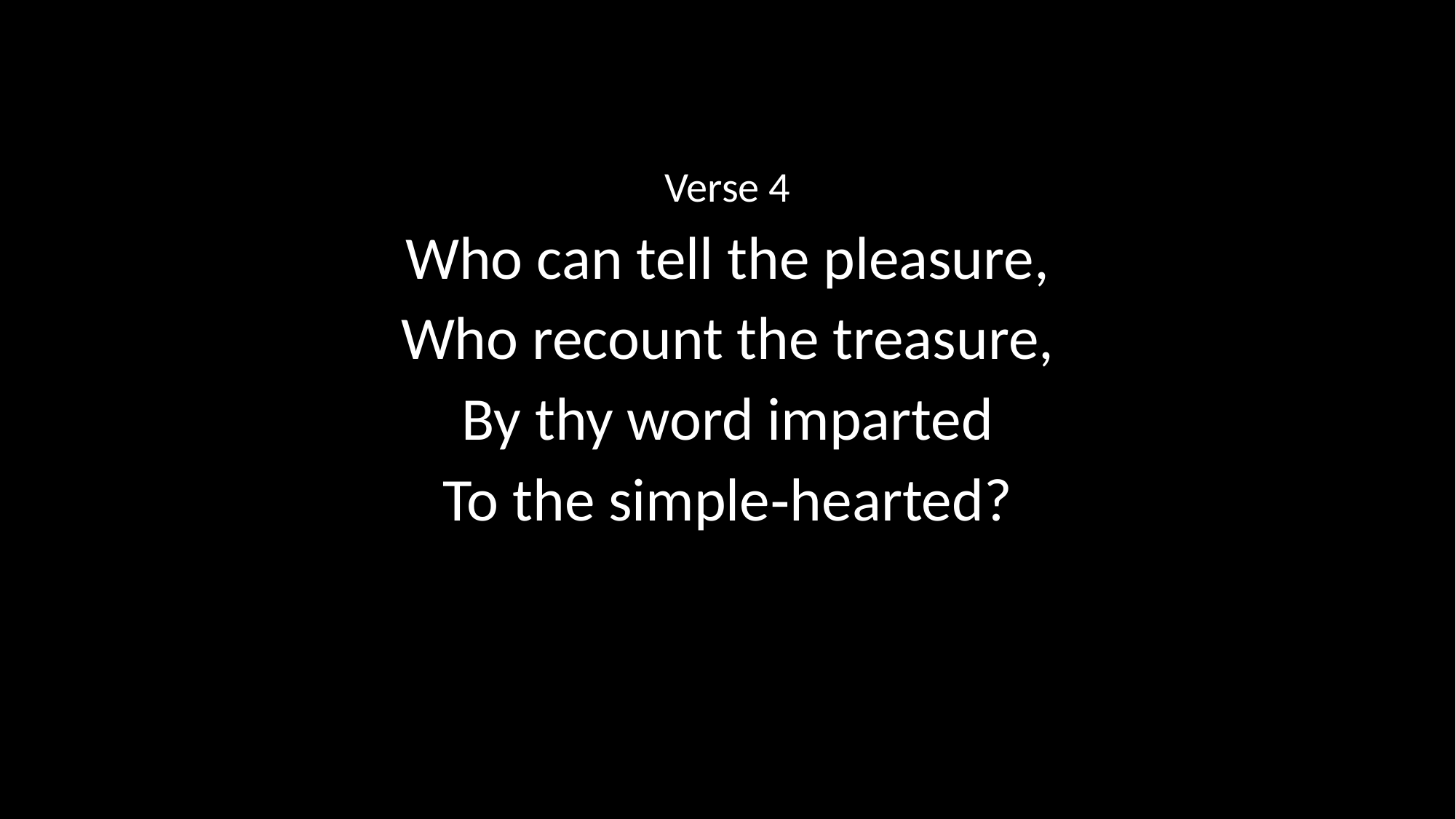

Verse 4
Who can tell the pleasure,
Who recount the treasure,
By thy word imparted
To the simple‑hearted?